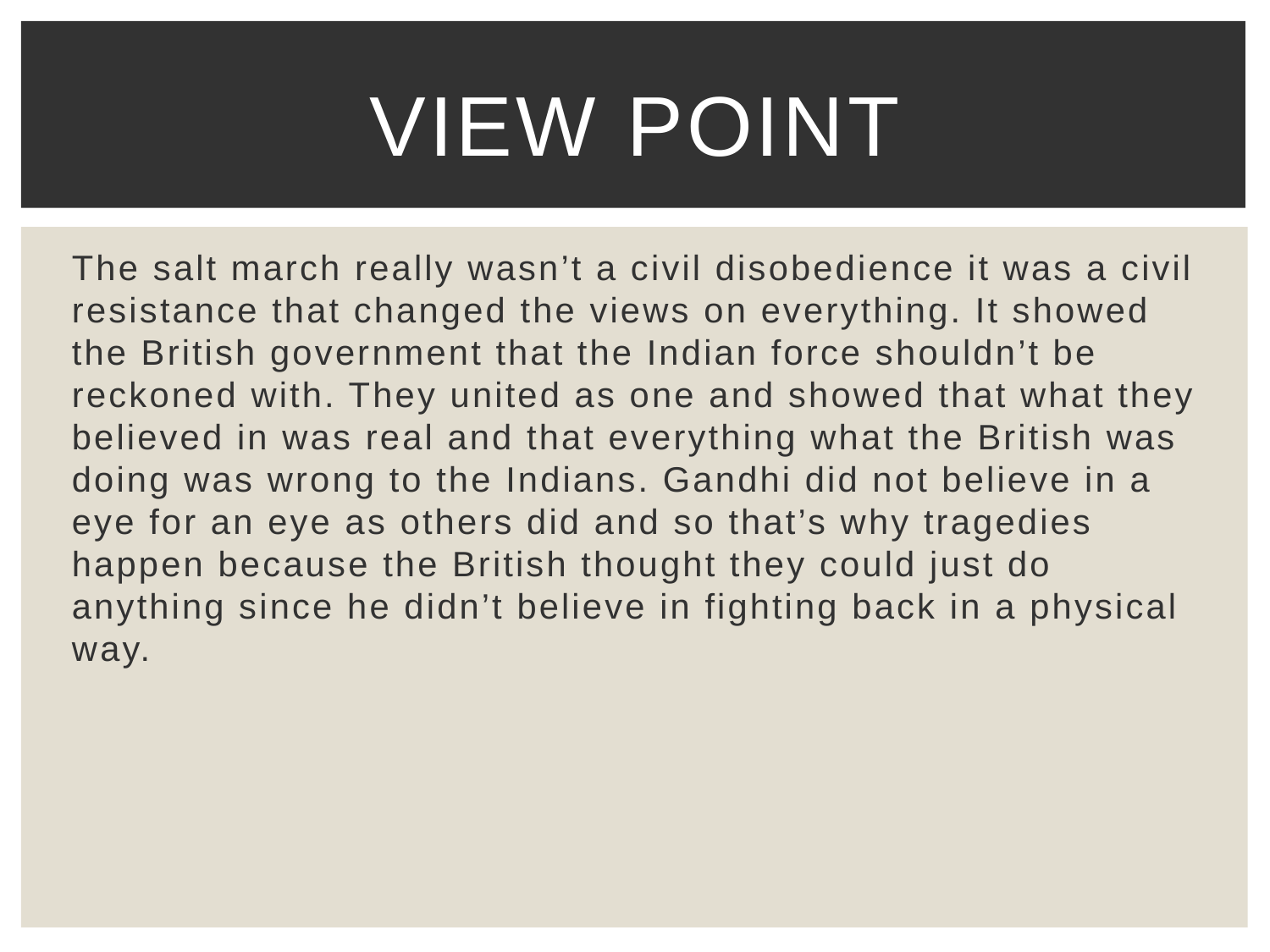

# View point
The salt march really wasn’t a civil disobedience it was a civil resistance that changed the views on everything. It showed the British government that the Indian force shouldn’t be reckoned with. They united as one and showed that what they believed in was real and that everything what the British was doing was wrong to the Indians. Gandhi did not believe in a eye for an eye as others did and so that’s why tragedies happen because the British thought they could just do anything since he didn’t believe in fighting back in a physical way.